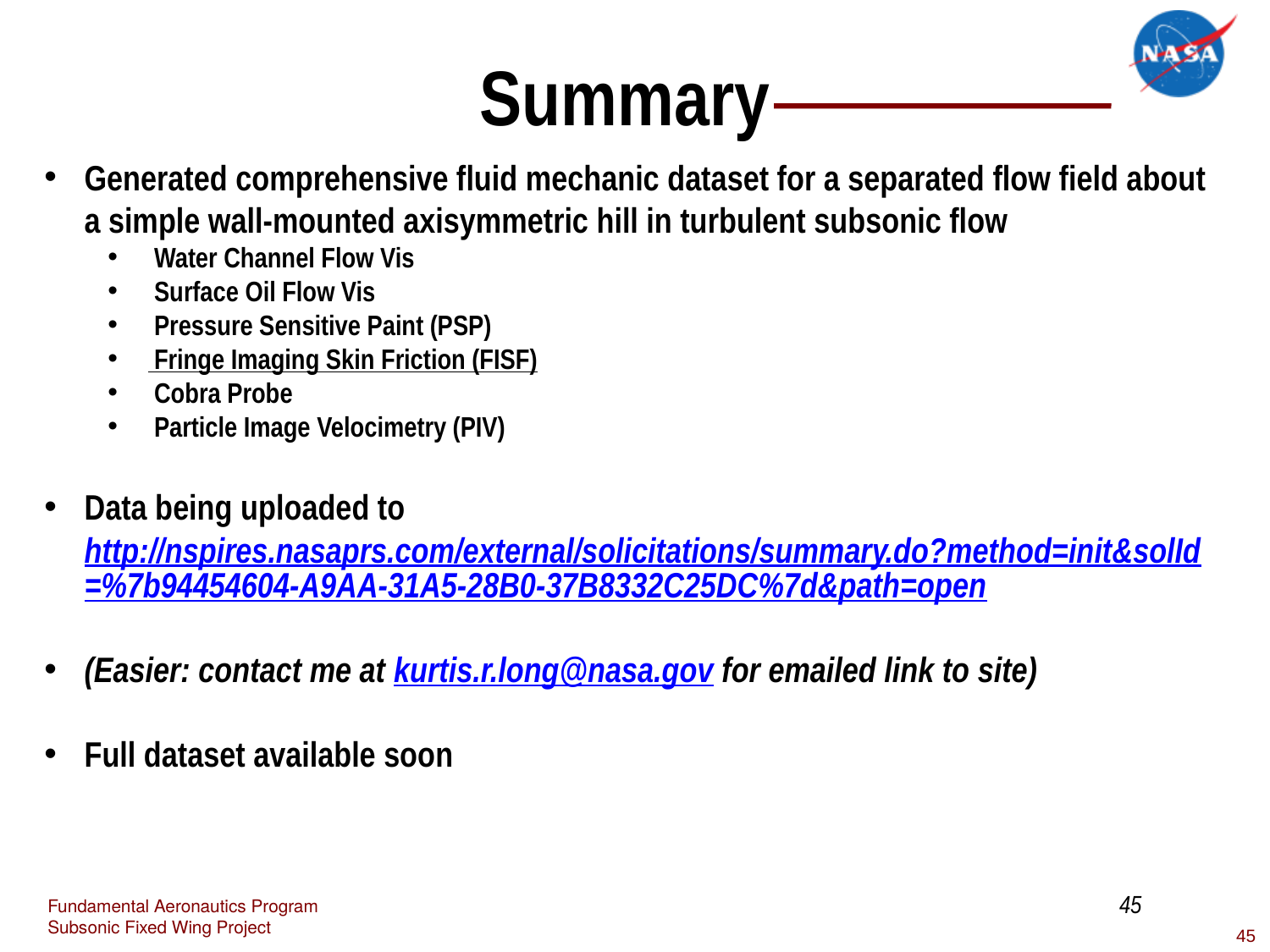

Summary
Generated comprehensive fluid mechanic dataset for a separated flow field about a simple wall-mounted axisymmetric hill in turbulent subsonic flow
 Water Channel Flow Vis
 Surface Oil Flow Vis
 Pressure Sensitive Paint (PSP)
 Fringe Imaging Skin Friction (FISF)
 Cobra Probe
 Particle Image Velocimetry (PIV)

Data being uploaded to http://nspires.nasaprs.com/external/solicitations/summary.do?method=init&solId=%7b94454604-A9AA-31A5-28B0-37B8332C25DC%7d&path=open

(Easier: contact me at kurtis.r.long@nasa.gov for emailed link to site)

Full dataset available soon
45